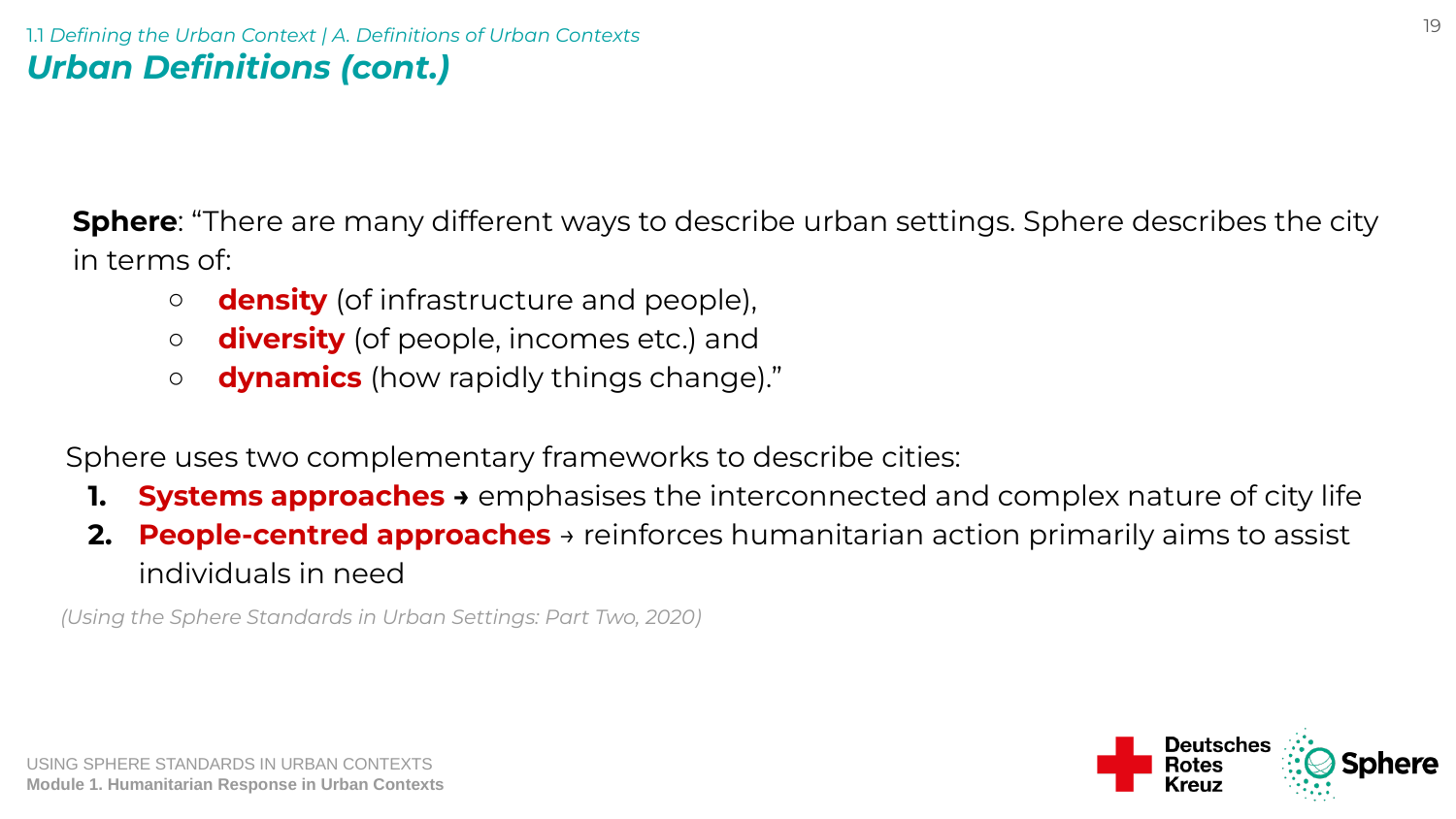

19
# 1.1 Defining the Urban Context | A. Definitions of Urban Contexts Urban Definitions (cont.)
Sphere: “There are many different ways to describe urban settings. Sphere describes the city in terms of:
density (of infrastructure and people),
diversity (of people, incomes etc.) and
dynamics (how rapidly things change).”

Sphere uses two complementary frameworks to describe cities:
Systems approaches → emphasises the interconnected and complex nature of city life
People-centred approaches → reinforces humanitarian action primarily aims to assist individuals in need

(Using the Sphere Standards in Urban Settings: Part Two, 2020)
USING SPHERE STANDARDS IN URBAN CONTEXTS
Module 1. Humanitarian Response in Urban Contexts